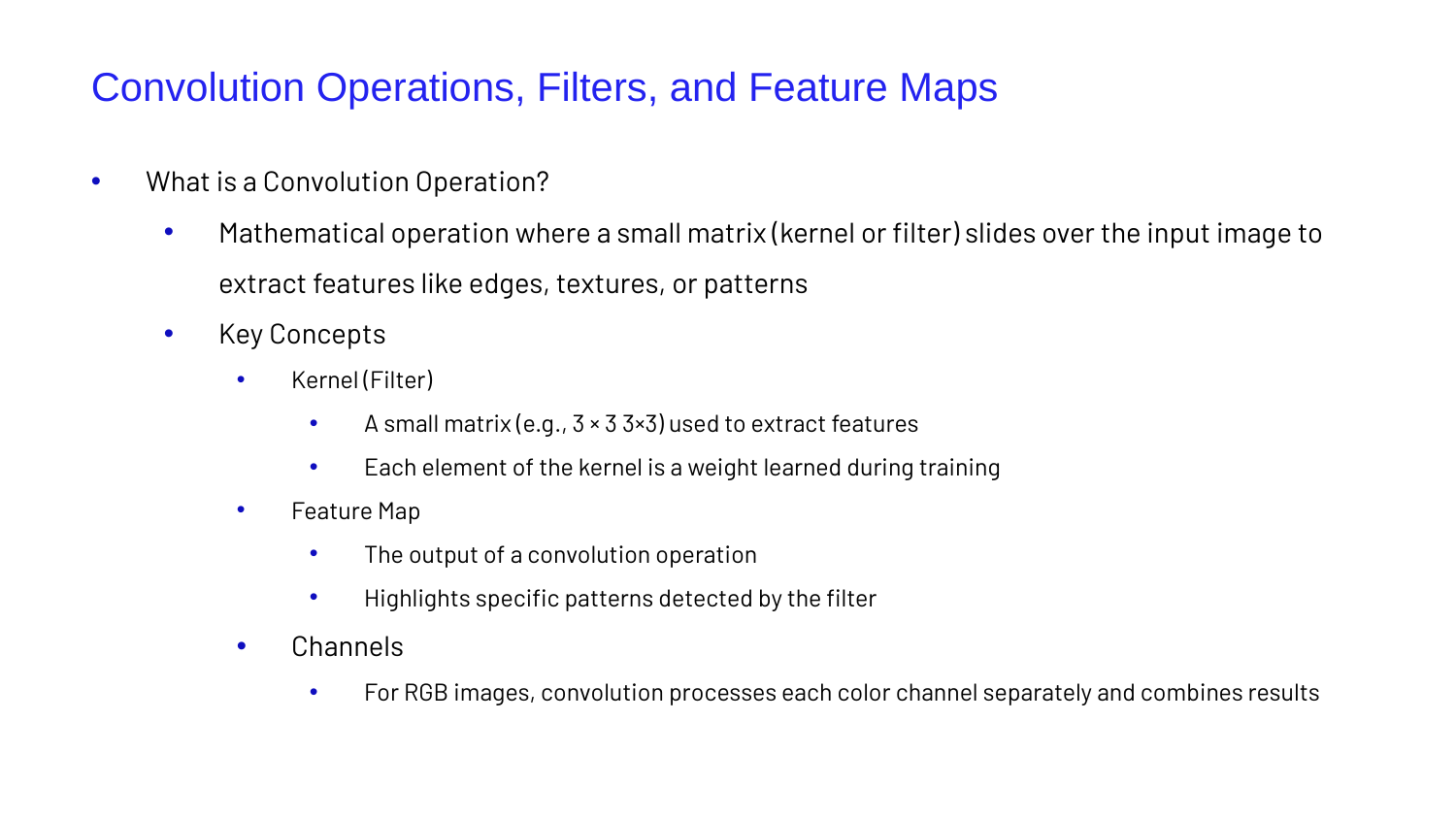

Convolution Operations, Filters, and Feature Maps
What is a Convolution Operation?
Mathematical operation where a small matrix (kernel or filter) slides over the input image to extract features like edges, textures, or patterns
Key Concepts
Kernel (Filter)
A small matrix (e.g., 3 × 3 3×3) used to extract features
Each element of the kernel is a weight learned during training
Feature Map
The output of a convolution operation
Highlights specific patterns detected by the filter
Channels
For RGB images, convolution processes each color channel separately and combines results